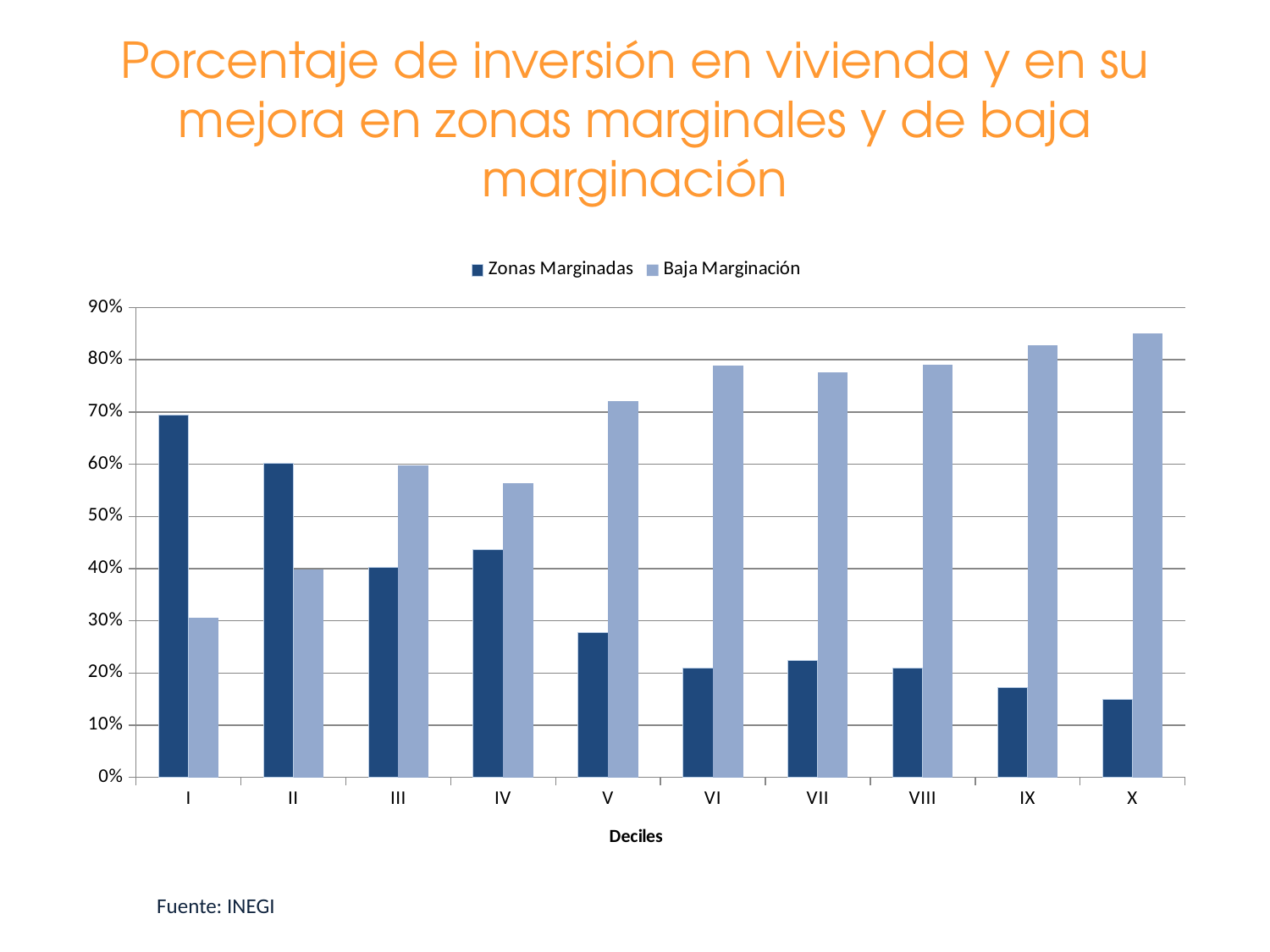

# Porcentaje de inversión en vivienda y en su mejora en zonas marginales y de baja marginación

### Chart

| Category | Zonas Marginadas | Baja Marginación |
|---|---|---|
| I | 0.6947150128648689 | 0.305284987135134 |
| II | 0.6010265936955523 | 0.39897340630445166 |
| III | 0.4018004863420483 | 0.5981995136579534 |
| IV | 0.4356502645699962 | 0.5643497354300061 |
| V | 0.27821244406048257 | 0.7217875559395176 |
| VI | 0.21012223622467938 | 0.7898777637753205 |
| VII | 0.22409386635649178 | 0.7759061336435121 |
| VIII | 0.20854921858776657 | 0.7914507814122317 |
| IX | 0.17140243091539814 | 0.8285975690846026 |
| X | 0.1501225744817011 | 0.8498774255183009 |
Fuente: INEGI